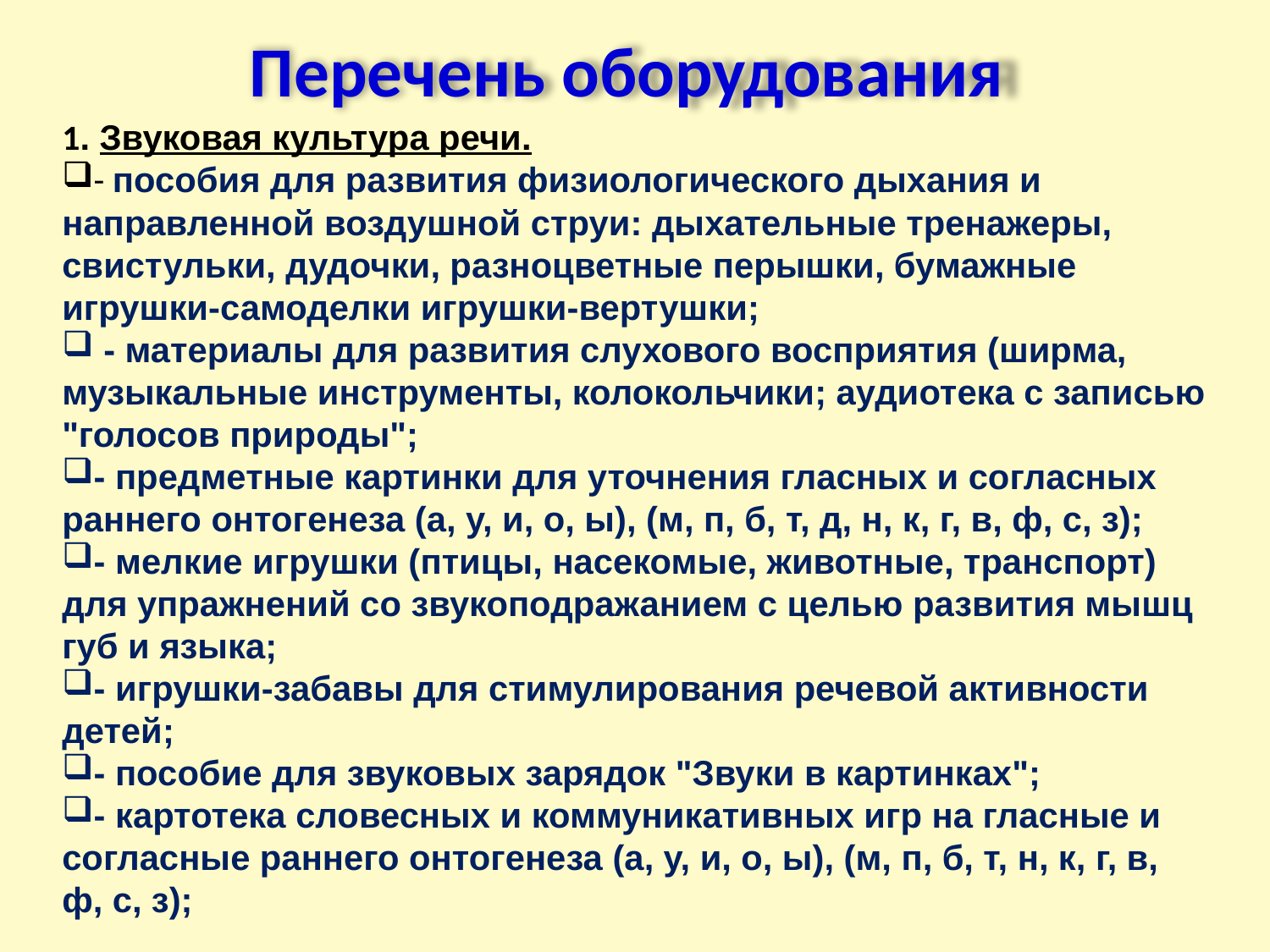

Перечень оборудования
1. Звуковая культура речи.
- пособия для развития физиологического дыхания и направленной воздушной струи: дыхательные тренажеры, свистульки, дудочки, разноцветные перышки, бумажные игрушки-самоделки игрушки-вертушки;
 - материалы для развития слухового восприятия (ширма, музыкальные инструменты, колокольчики; аудиотека с записью "голосов природы";
- предметные картинки для уточнения гласных и согласных раннего онтогенеза (а, у, и, о, ы), (м, п, б, т, д, н, к, г, в, ф, с, з);
- мелкие игрушки (птицы, насекомые, животные, транспорт) для упражнений со звукоподражанием с целью развития мышц губ и языка;
- игрушки-забавы для стимулирования речевой активности детей;
- пособие для звуковых зарядок "Звуки в картинках";
- картотека словесных и коммуникативных игр на гласные и согласные раннего онтогенеза (а, у, и, о, ы), (м, п, б, т, н, к, г, в, ф, с, з);